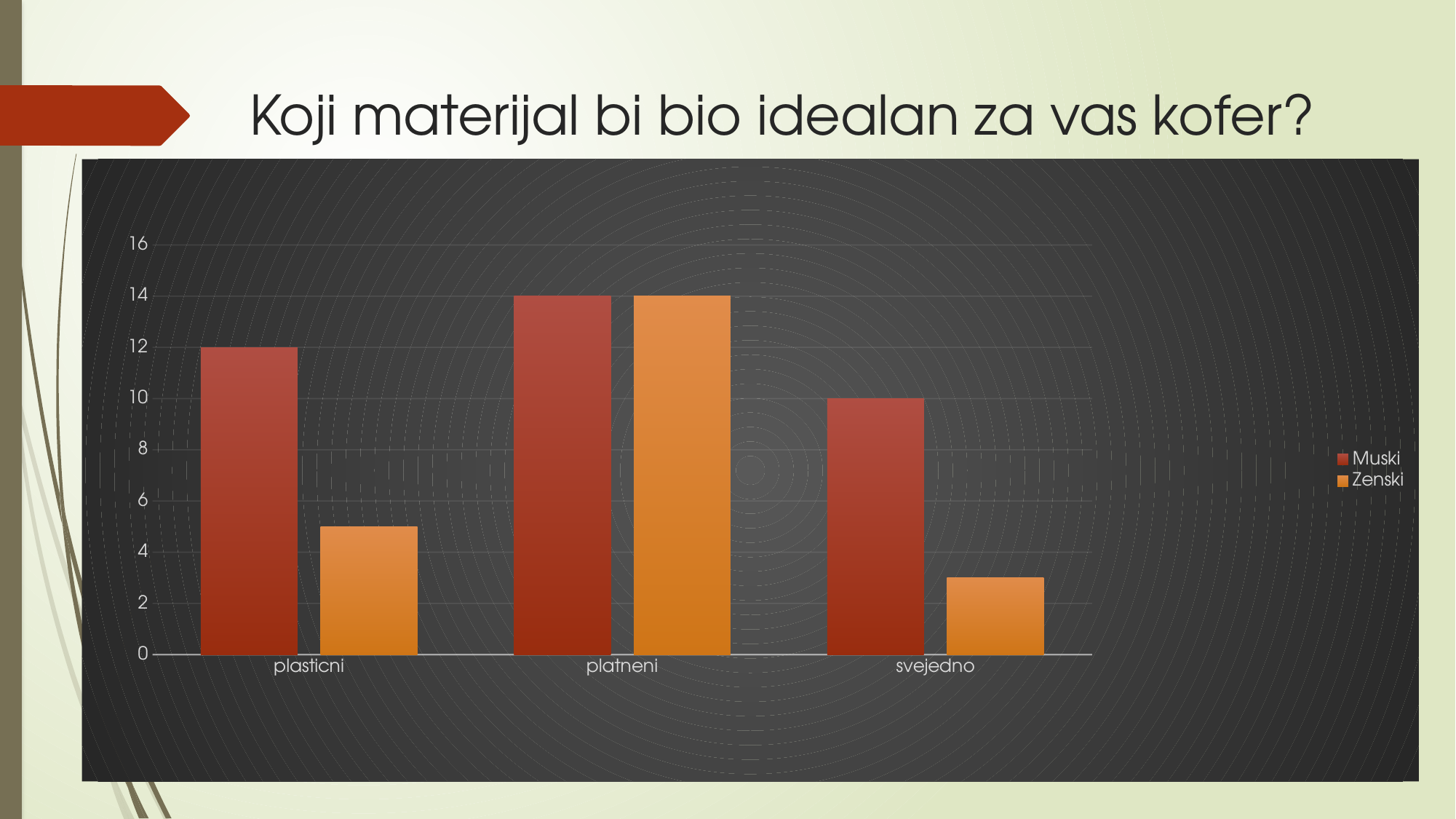

# Koji materijal bi bio idealan za vas kofer?

### Chart

| Category | Muski | Zenski |
|---|---|---|
| plasticni | 12.0 | 5.0 |
| platneni | 14.0 | 14.0 |
| svejedno | 10.0 | 3.0 |